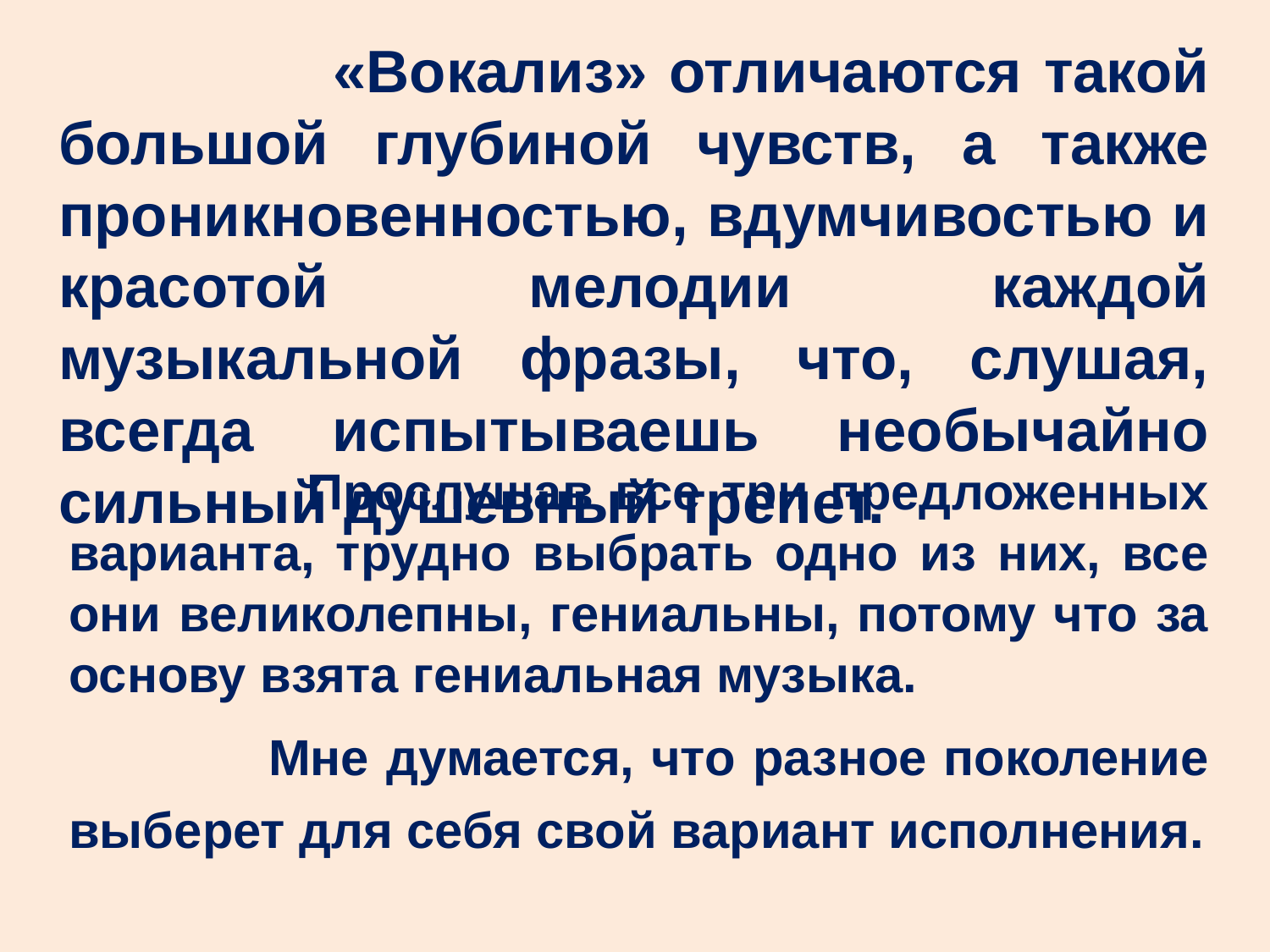

«Вокализ» отличаются такой большой глубиной чувств, а также проникновенностью, вдумчивостью и красотой мелодии каждой музыкальной фразы, что, слушая, всегда испытываешь необычайно сильный душевный трепет.
             Прослушав все три предложенных варианта, трудно выбрать одно из них, все они великолепны, гениальны, потому что за основу взята гениальная музыка.
              Мне думается, что разное поколение выберет для себя свой вариант исполнения.